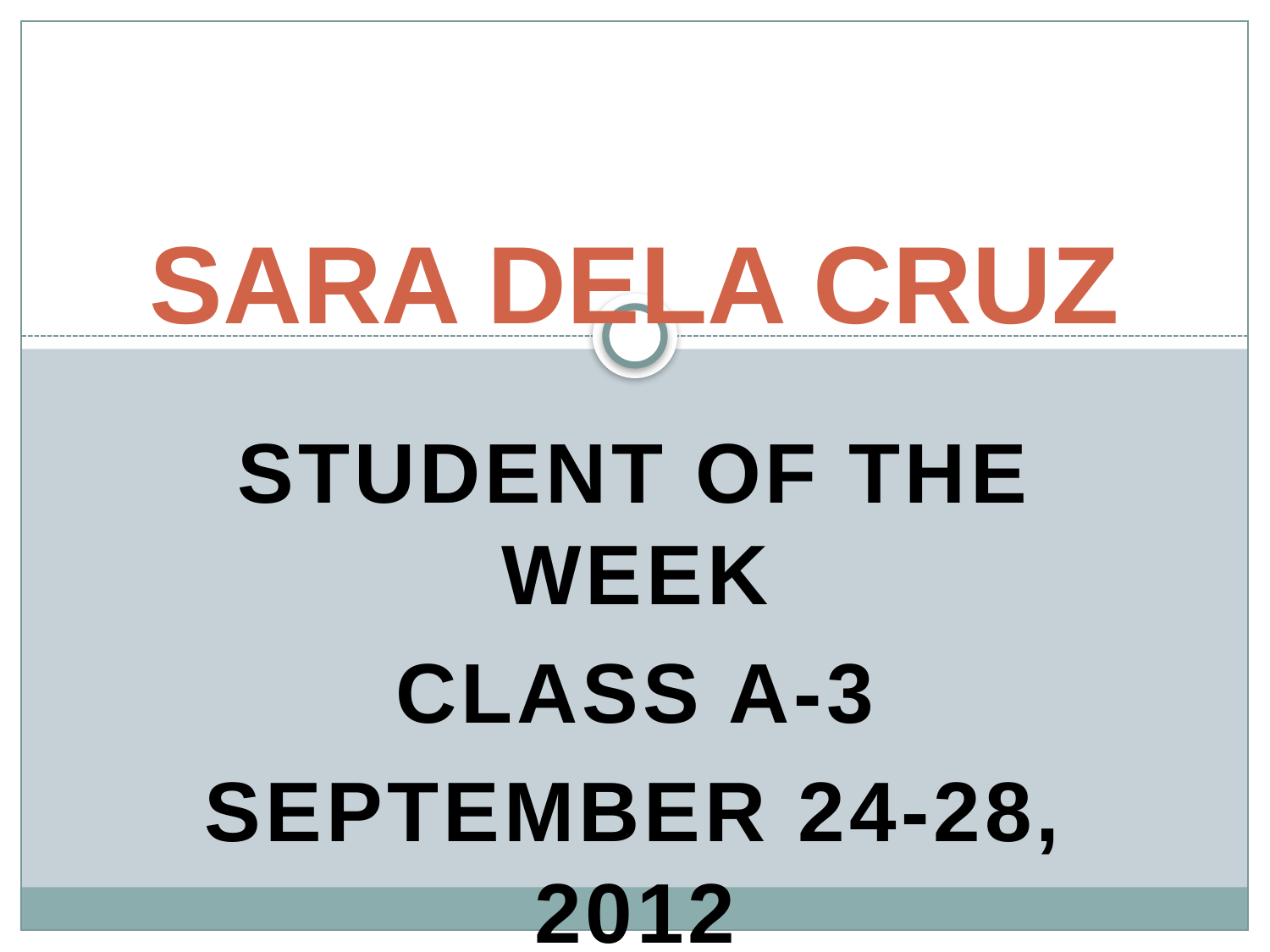

# SARA DELA CRUZ
Student of the Week
Class A-3
September 24-28, 2012